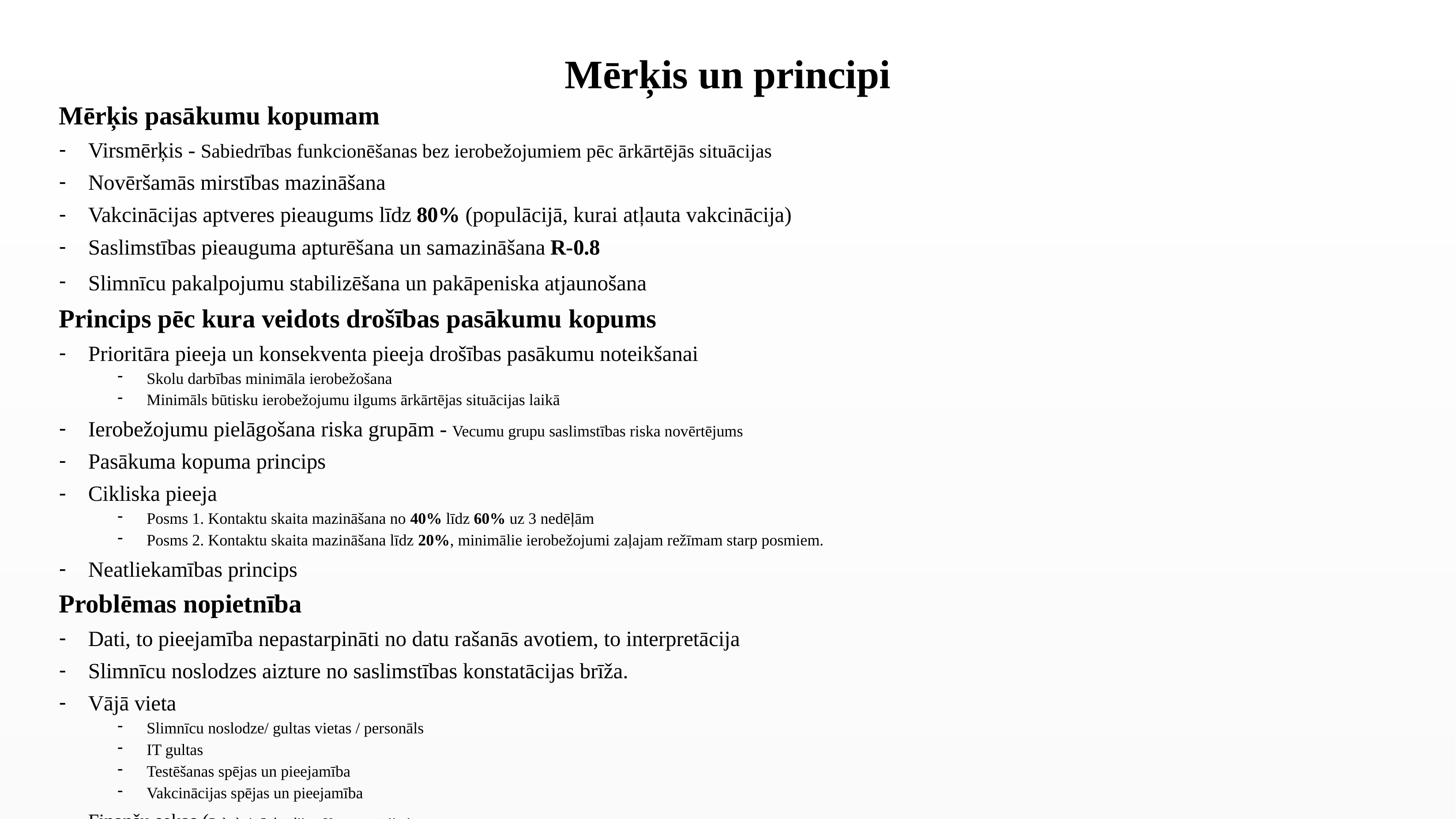

# Mērķis un principi
Mērķis pasākumu kopumam
Virsmērķis - Sabiedrības funkcionēšanas bez ierobežojumiem pēc ārkārtējās situācijas
Novēršamās mirstības mazināšana
Vakcinācijas aptveres pieaugums līdz 80% (populācijā, kurai atļauta vakcinācija)
Saslimstības pieauguma apturēšana un samazināšana R-0.8
Slimnīcu pakalpojumu stabilizēšana un pakāpeniska atjaunošana
Princips pēc kura veidots drošības pasākumu kopums
Prioritāra pieeja un konsekventa pieeja drošības pasākumu noteikšanai
Skolu darbības minimāla ierobežošana
Minimāls būtisku ierobežojumu ilgums ārkārtējas situācijas laikā
Ierobežojumu pielāgošana riska grupām - Vecumu grupu saslimstības riska novērtējums
Pasākuma kopuma princips
Cikliska pieeja
Posms 1. Kontaktu skaita mazināšana no 40% līdz 60% uz 3 nedēļām
Posms 2. Kontaktu skaita mazināšana līdz 20%, minimālie ierobežojumi zaļajam režīmam starp posmiem.
Neatliekamības princips
Problēmas nopietnība
Dati, to pieejamība nepastarpināti no datu rašanās avotiem, to interpretācija
Slimnīcu noslodzes aizture no saslimstības konstatācijas brīža.
Vājā vieta
Slimnīcu noslodze/ gultas vietas / personāls
IT gultas
Testēšanas spējas un pieejamība
Vakcinācijas spējas un pieejamība
Finanšu sekas (Pabalsti, Subsīdijas, Kompensācijas)